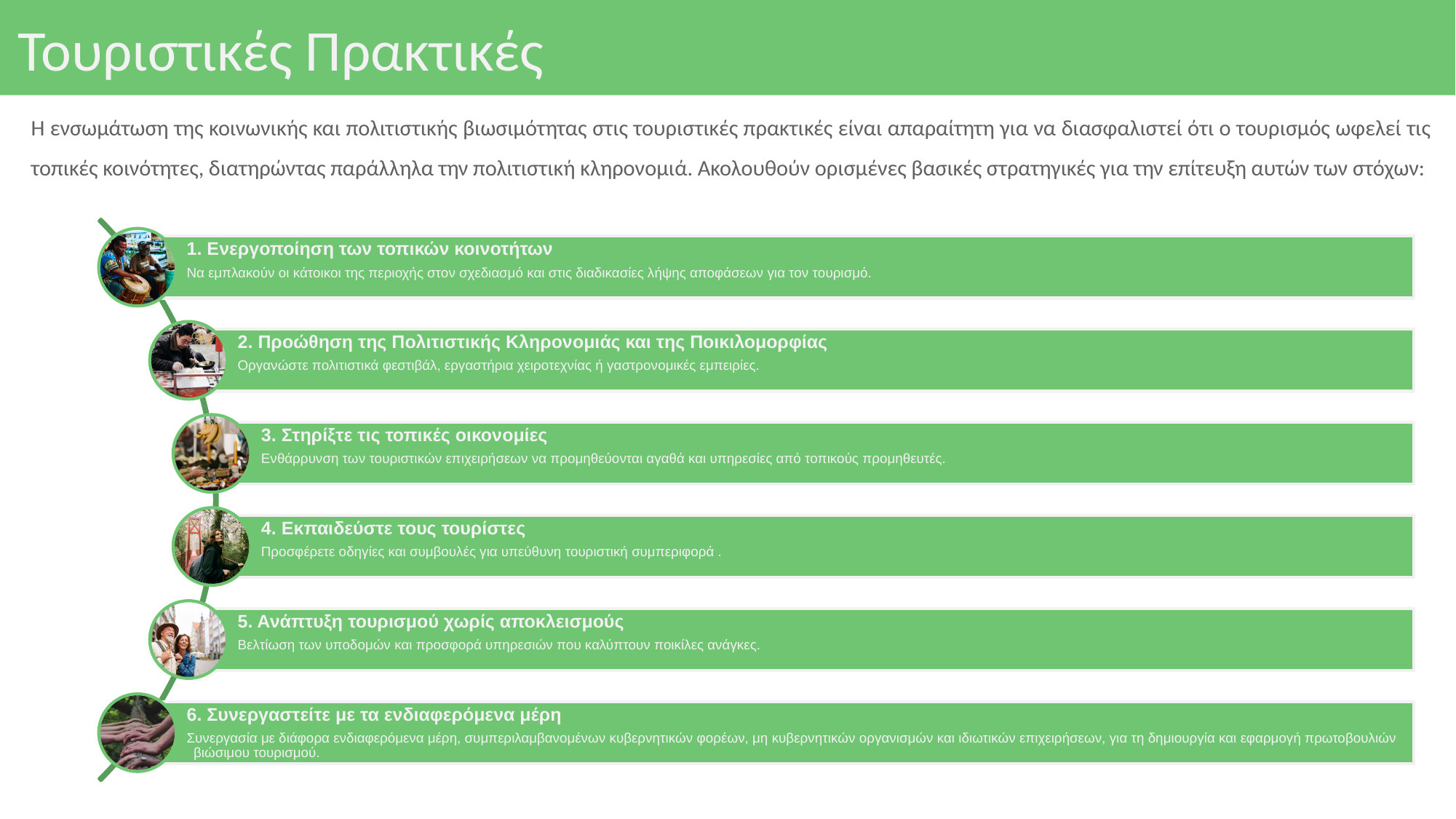

# Τουριστικές Πρακτικές
Η ενσωμάτωση της κοινωνικής και πολιτιστικής βιωσιμότητας στις τουριστικές πρακτικές είναι απαραίτητη για να διασφαλιστεί ότι ο τουρισμός ωφελεί τις τοπικές κοινότητες, διατηρώντας παράλληλα την πολιτιστική κληρονομιά. Ακολουθούν ορισμένες βασικές στρατηγικές για την επίτευξη αυτών των στόχων:
1. Ενεργοποίηση των τοπικών κοινοτήτων
Να εμπλακούν οι κάτοικοι της περιοχής στον σχεδιασμό και στις διαδικασίες λήψης αποφάσεων για τον τουρισμό.
2. Προώθηση της Πολιτιστικής Κληρονομιάς και της Ποικιλομορφίας
Οργανώστε πολιτιστικά φεστιβάλ, εργαστήρια χειροτεχνίας ή γαστρονομικές εμπειρίες.
3. Στηρίξτε τις τοπικές οικονομίες
Ενθάρρυνση των τουριστικών επιχειρήσεων να προμηθεύονται αγαθά και υπηρεσίες από τοπικούς προμηθευτές.
4. Εκπαιδεύστε τους τουρίστες
Προσφέρετε οδηγίες και συμβουλές για υπεύθυνη τουριστική συμπεριφορά .
5. Ανάπτυξη τουρισμού χωρίς αποκλεισμούς
Βελτίωση των υποδομών και προσφορά υπηρεσιών που καλύπτουν ποικίλες ανάγκες.
6. Συνεργαστείτε με τα ενδιαφερόμενα μέρη
Συνεργασία με διάφορα ενδιαφερόμενα μέρη, συμπεριλαμβανομένων κυβερνητικών φορέων, μη κυβερνητικών οργανισμών και ιδιωτικών επιχειρήσεων, για τη δημιουργία και εφαρμογή πρωτοβουλιών βιώσιμου τουρισμού.